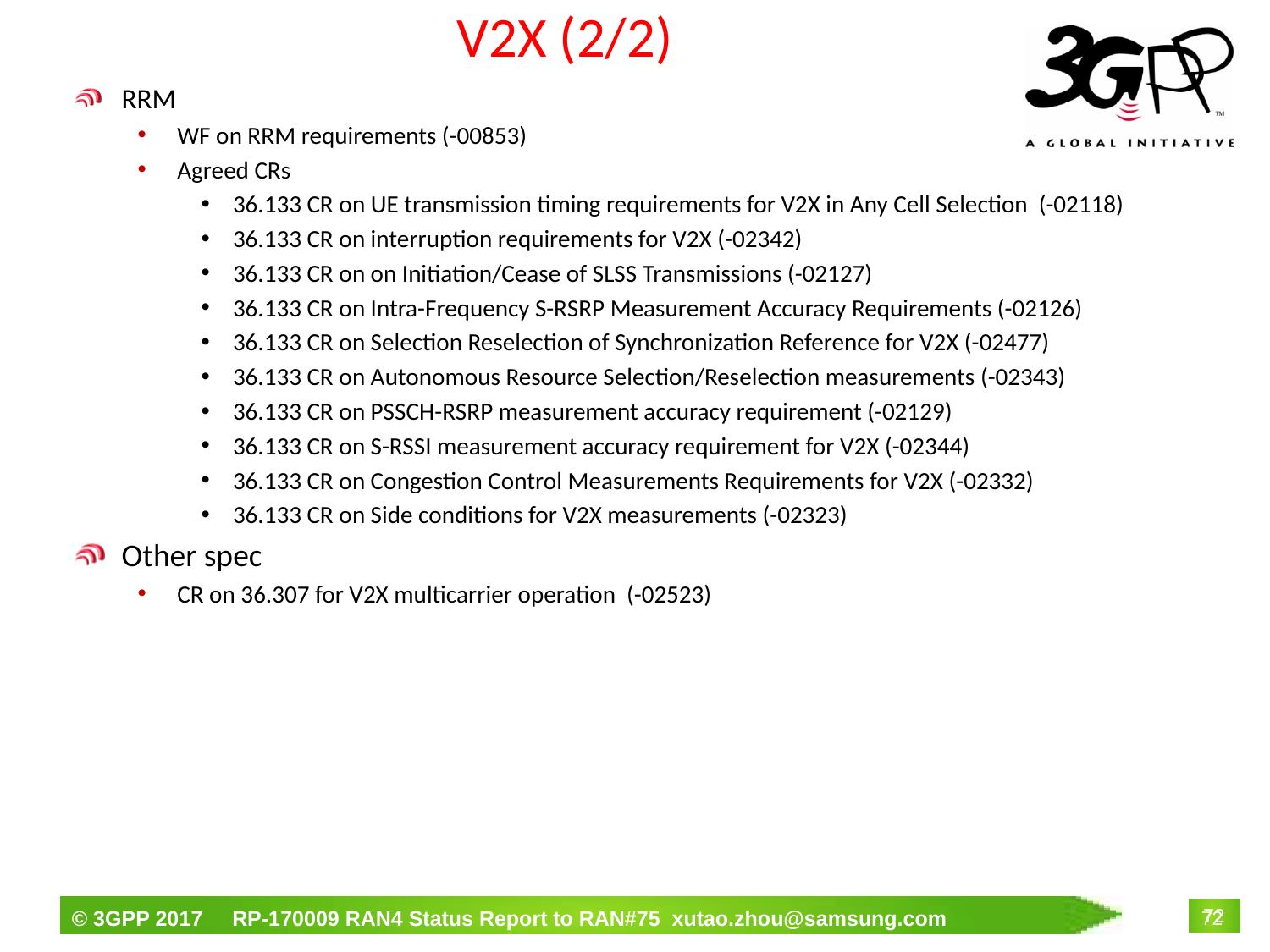

# V2X (2/2)
RRM
WF on RRM requirements (-00853)
Agreed CRs
36.133 CR on UE transmission timing requirements for V2X in Any Cell Selection  (-02118)
36.133 CR on interruption requirements for V2X (-02342)
36.133 CR on on Initiation/Cease of SLSS Transmissions (-02127)
36.133 CR on Intra-Frequency S-RSRP Measurement Accuracy Requirements (-02126)
36.133 CR on Selection Reselection of Synchronization Reference for V2X (-02477)
36.133 CR on Autonomous Resource Selection/Reselection measurements (-02343)
36.133 CR on PSSCH-RSRP measurement accuracy requirement (-02129)
36.133 CR on S-RSSI measurement accuracy requirement for V2X (-02344)
36.133 CR on Congestion Control Measurements Requirements for V2X (-02332)
36.133 CR on Side conditions for V2X measurements (-02323)
Other spec
CR on 36.307 for V2X multicarrier operation  (-02523)

72